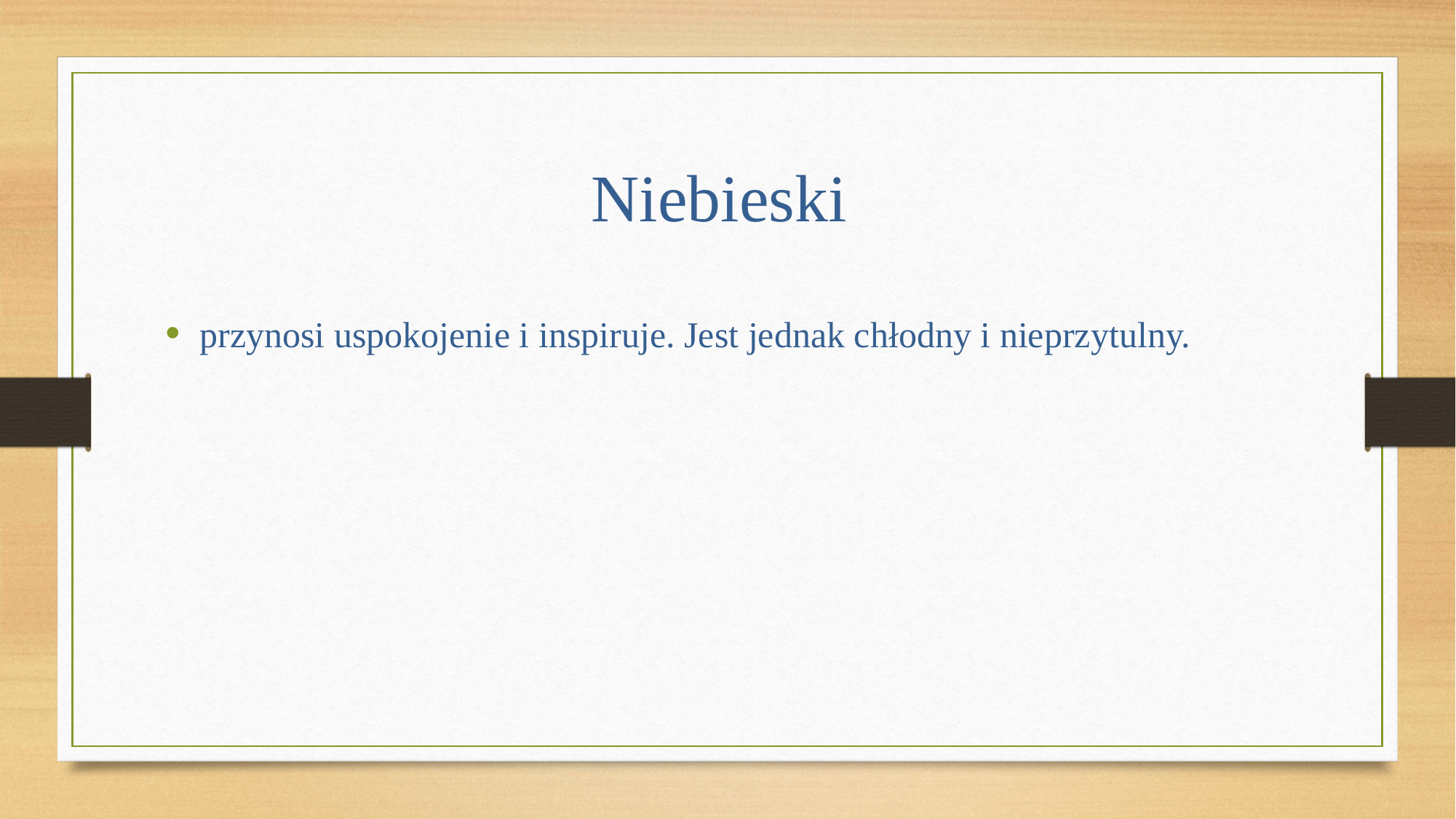

# Niebieski
przynosi uspokojenie i inspiruje. Jest jednak chłodny i nieprzytulny.